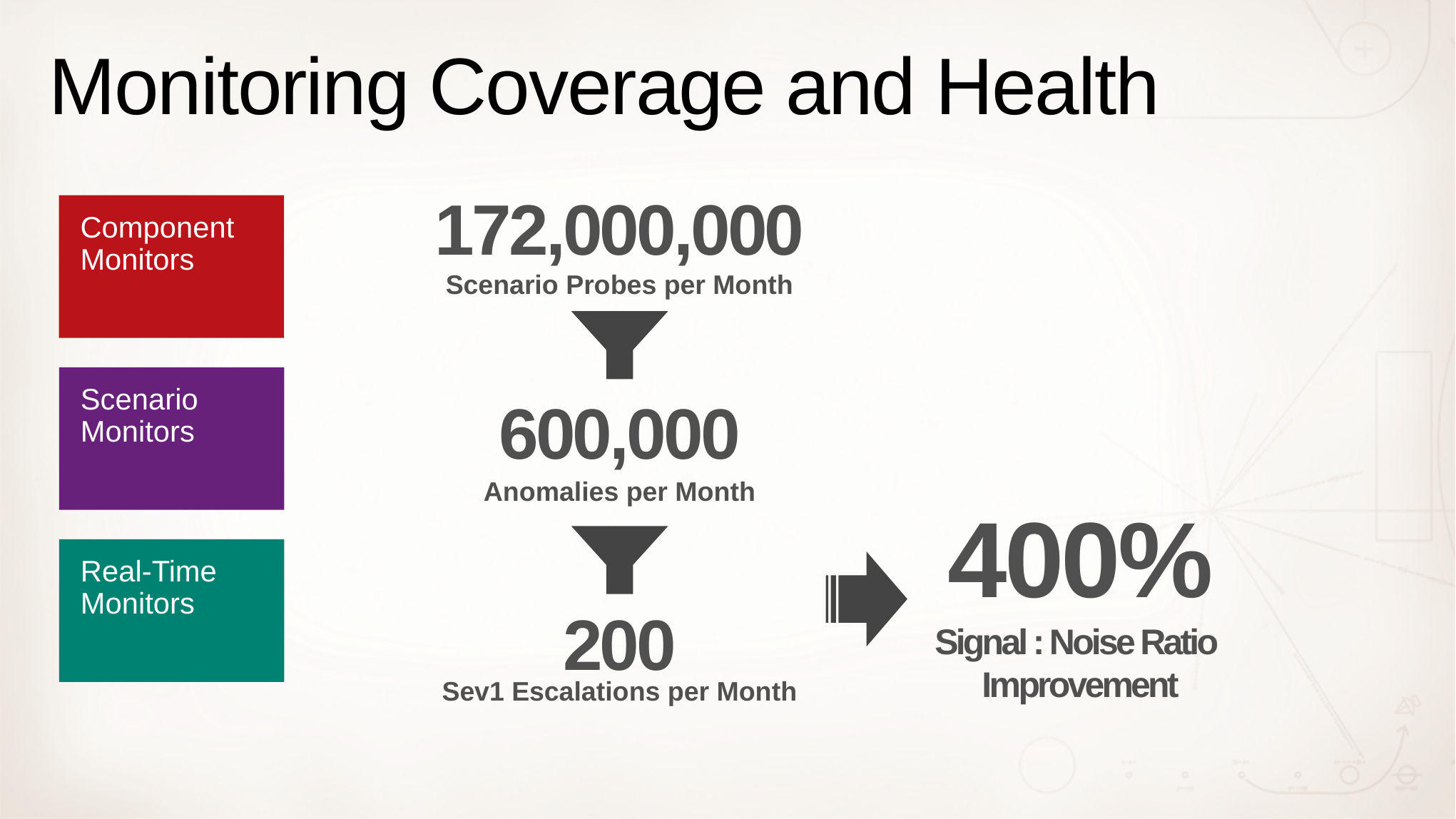

# Monitoring Coverage and Health
172,000,000
Component Monitors
Scenario Probes per Month

Scenario Monitors
600,000
Anomalies per Month
400%
Signal : Noise Ratio
Improvement

Real-Time Monitors

200
Sev1 Escalations per Month